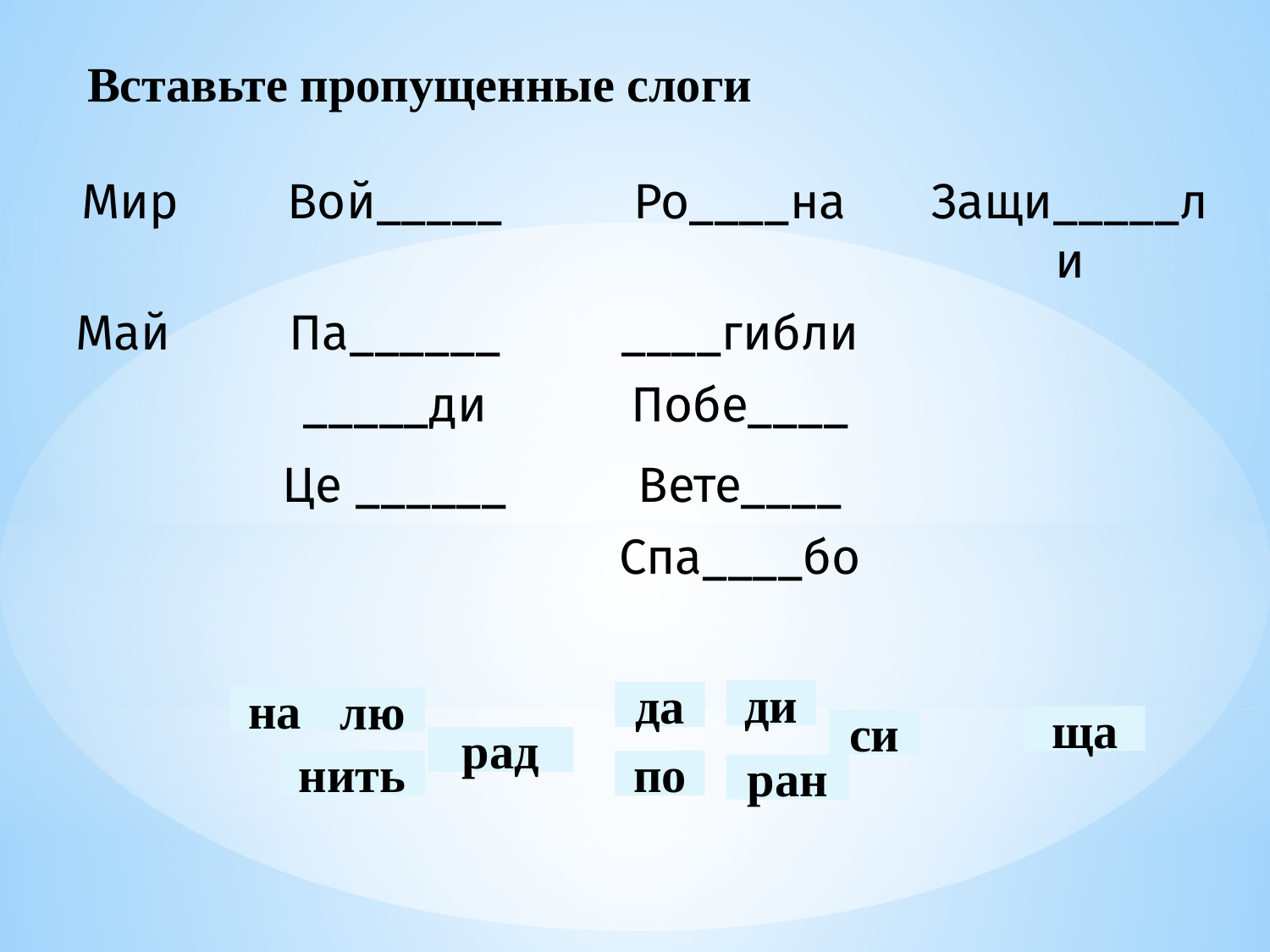

Вставьте пропущенные слоги
| Мир | Вой\_\_\_\_\_ | Ро\_\_\_\_на | Защи\_\_\_\_\_ли |
| --- | --- | --- | --- |
| Май | Па\_\_\_\_\_\_ | \_\_\_\_гибли |  |
|  | \_\_\_\_\_ди | Побе\_\_\_\_ |  |
|  | Це \_\_\_\_\_\_ | Вете\_\_\_\_ |  |
|  |  | Спа\_\_\_\_бо |  |
|  |  |  |  |
|  |  |  |  |
ди
да
на
лю
ща
си
рад
нить
по
ран